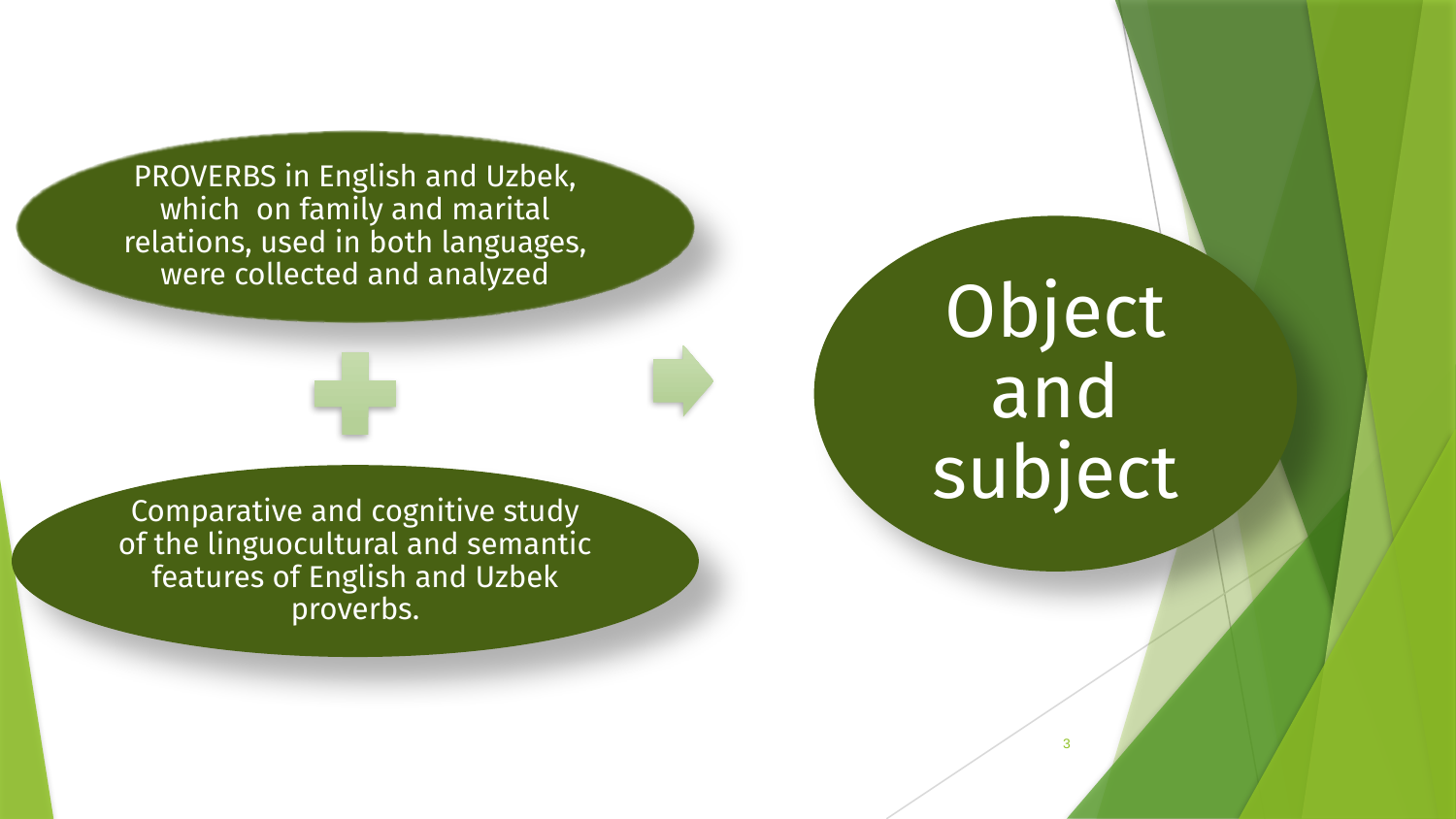

PROVERBS in English and Uzbek, which  on family and marital relations, used in both languages, were collected and analyzed

Comparative and cognitive study of the linguocultural and semantic features of English and Uzbek proverbs.

Object and subject
3